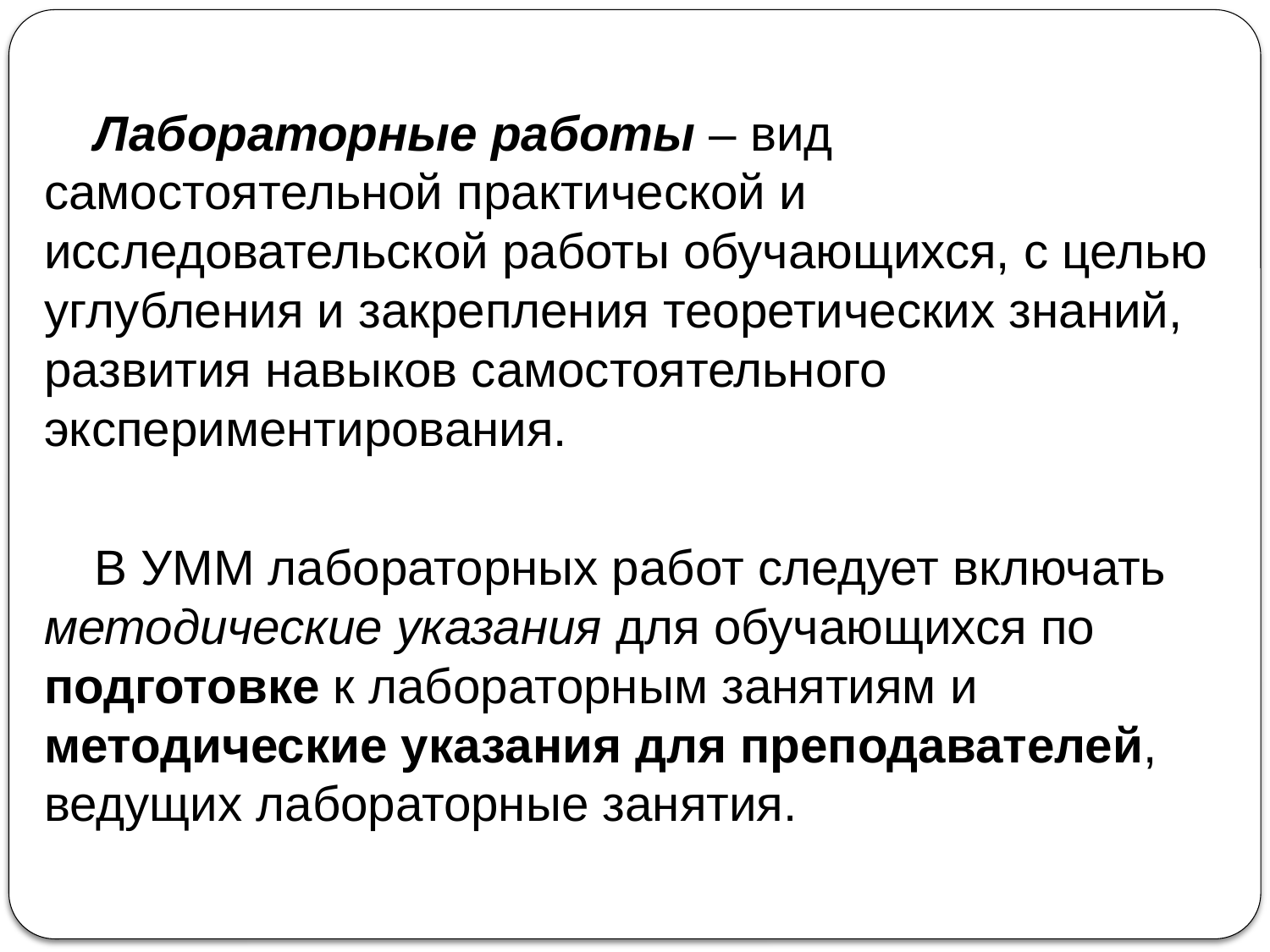

#
Лабораторные работы – вид самостоятельной практической и исследовательской работы обучающихся, с целью углубления и закрепления теоретических знаний, развития навыков самостоятельного экспериментирования.

В УММ лабораторных работ следует включать методические указания для обучающихся по подготовке к лабораторным занятиям и методические указания для преподавателей, ведущих лабораторные занятия.